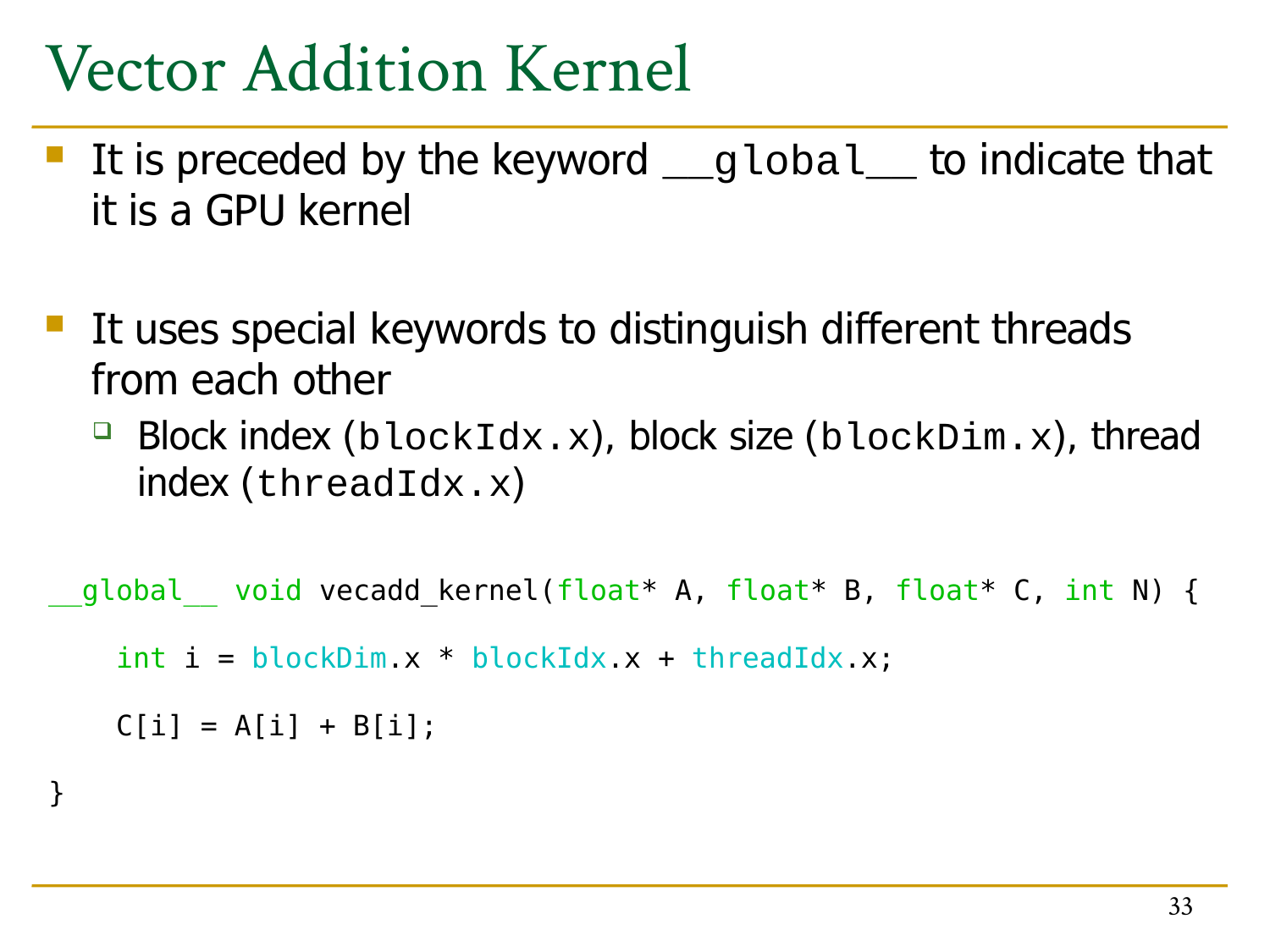

# Vector Addition Kernel
It is preceded by the keyword __global__ to indicate that it is a GPU kernel

It uses special keywords to distinguish different threads from each other
Block index (blockIdx.x), block size (blockDim.x), thread index (threadIdx.x)
__global__ void vecadd_kernel(float* A, float* B, float* C, int N) {

    int i = blockDim.x * blockIdx.x + threadIdx.x;

    C[i] = A[i] + B[i];

}
33